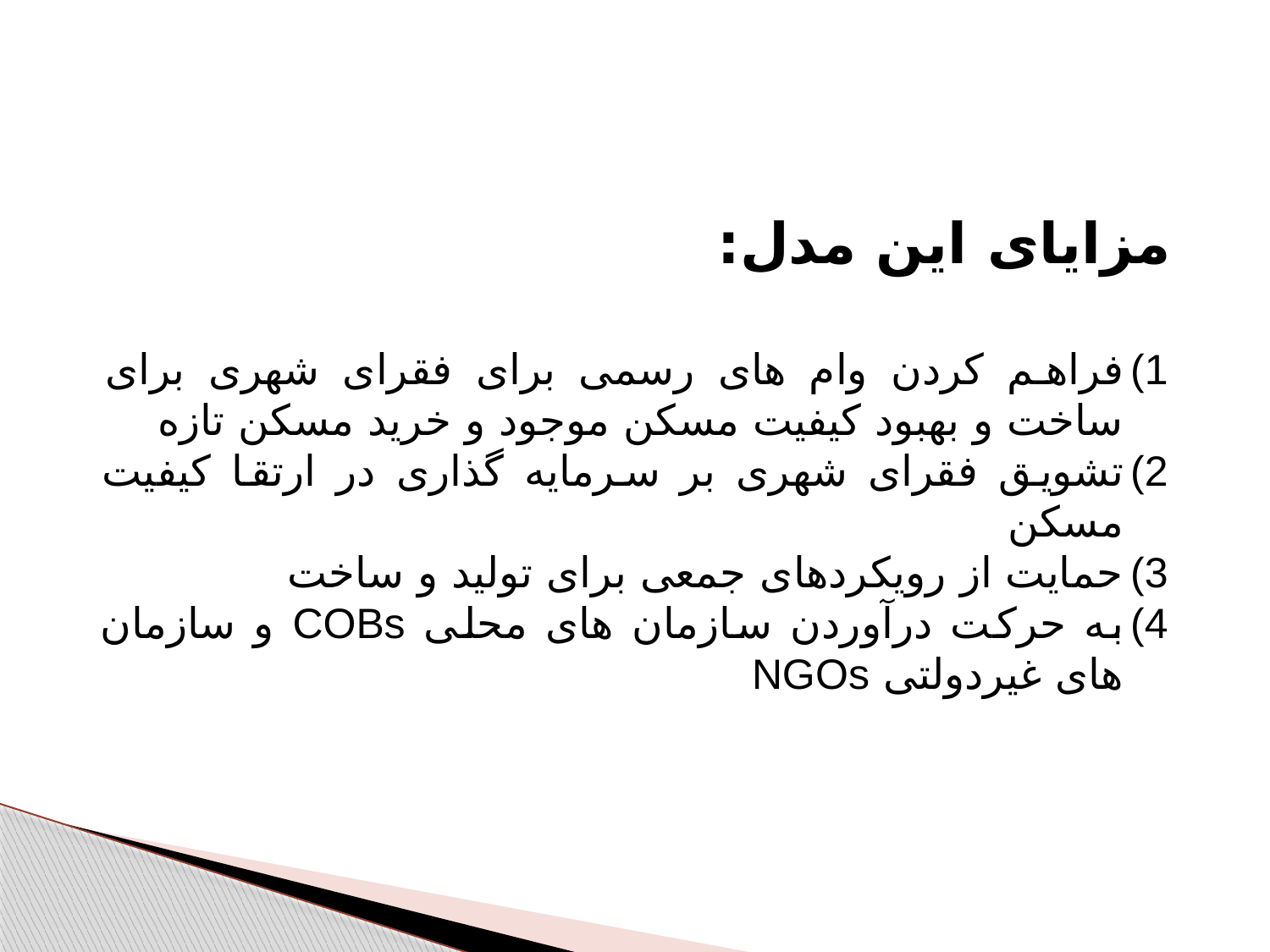

مزایای این مدل:

فراهم کردن وام های رسمی برای فقرای شهری برای ساخت و بهبود کیفیت مسکن موجود و خرید مسکن تازه
تشویق فقرای شهری بر سرمایه گذاری در ارتقا کیفیت مسکن
حمایت از رویکردهای جمعی برای تولید و ساخت
به حرکت درآوردن سازمان های محلی COBs و سازمان های غیردولتی NGOs